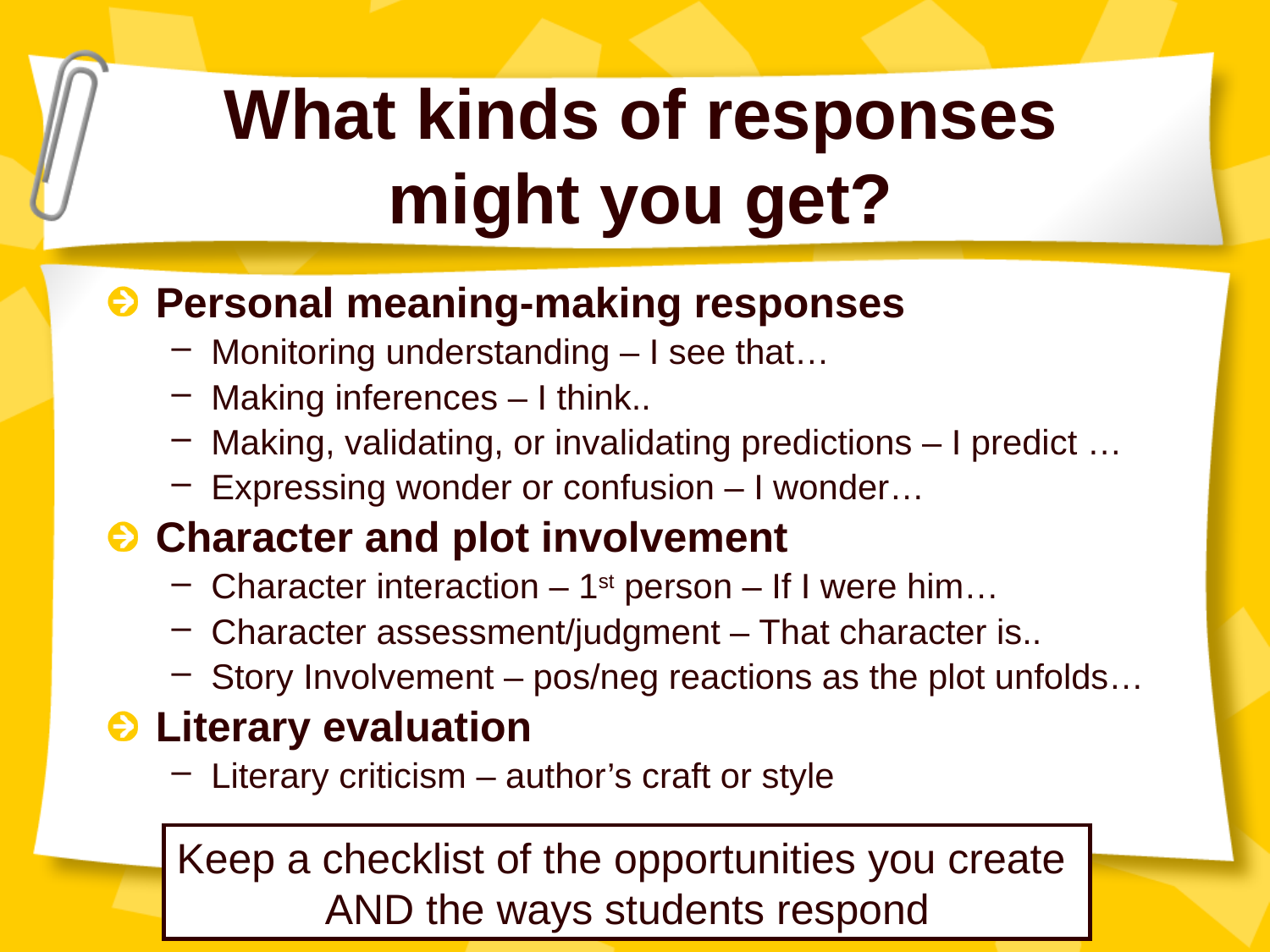

# What kinds of responses might you get?
Personal meaning-making responses
Monitoring understanding – I see that…
Making inferences – I think..
Making, validating, or invalidating predictions – I predict …
Expressing wonder or confusion – I wonder…
Character and plot involvement
Character interaction – 1st person – If I were him…
Character assessment/judgment – That character is..
Story Involvement – pos/neg reactions as the plot unfolds…
Literary evaluation
Literary criticism – author’s craft or style

Keep a checklist of the opportunities you create
AND the ways students respond